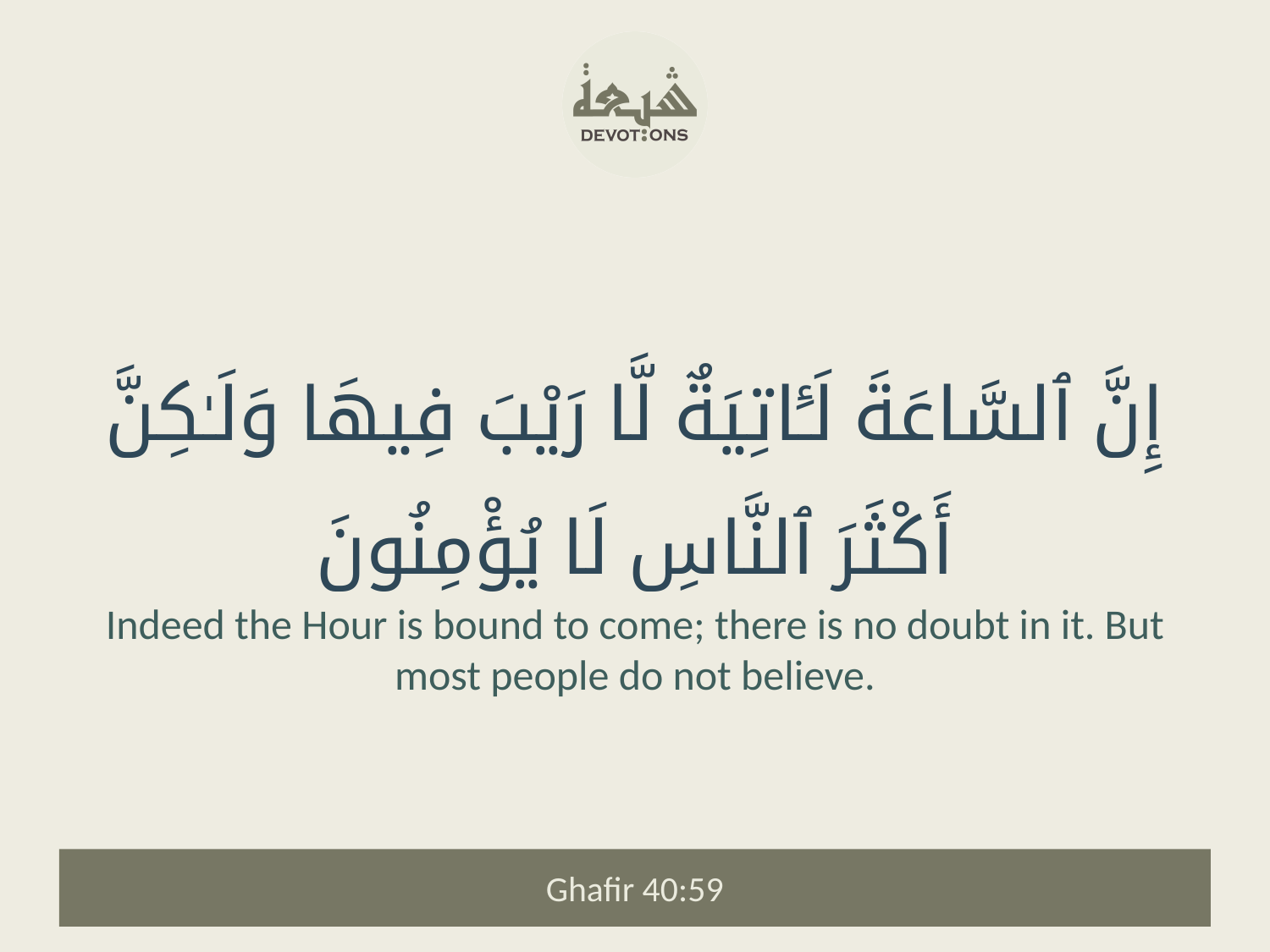

إِنَّ ٱلسَّاعَةَ لَـَٔاتِيَةٌ لَّا رَيْبَ فِيهَا وَلَـٰكِنَّ أَكْثَرَ ٱلنَّاسِ لَا يُؤْمِنُونَ
Indeed the Hour is bound to come; there is no doubt in it. But most people do not believe.
Ghafir 40:59